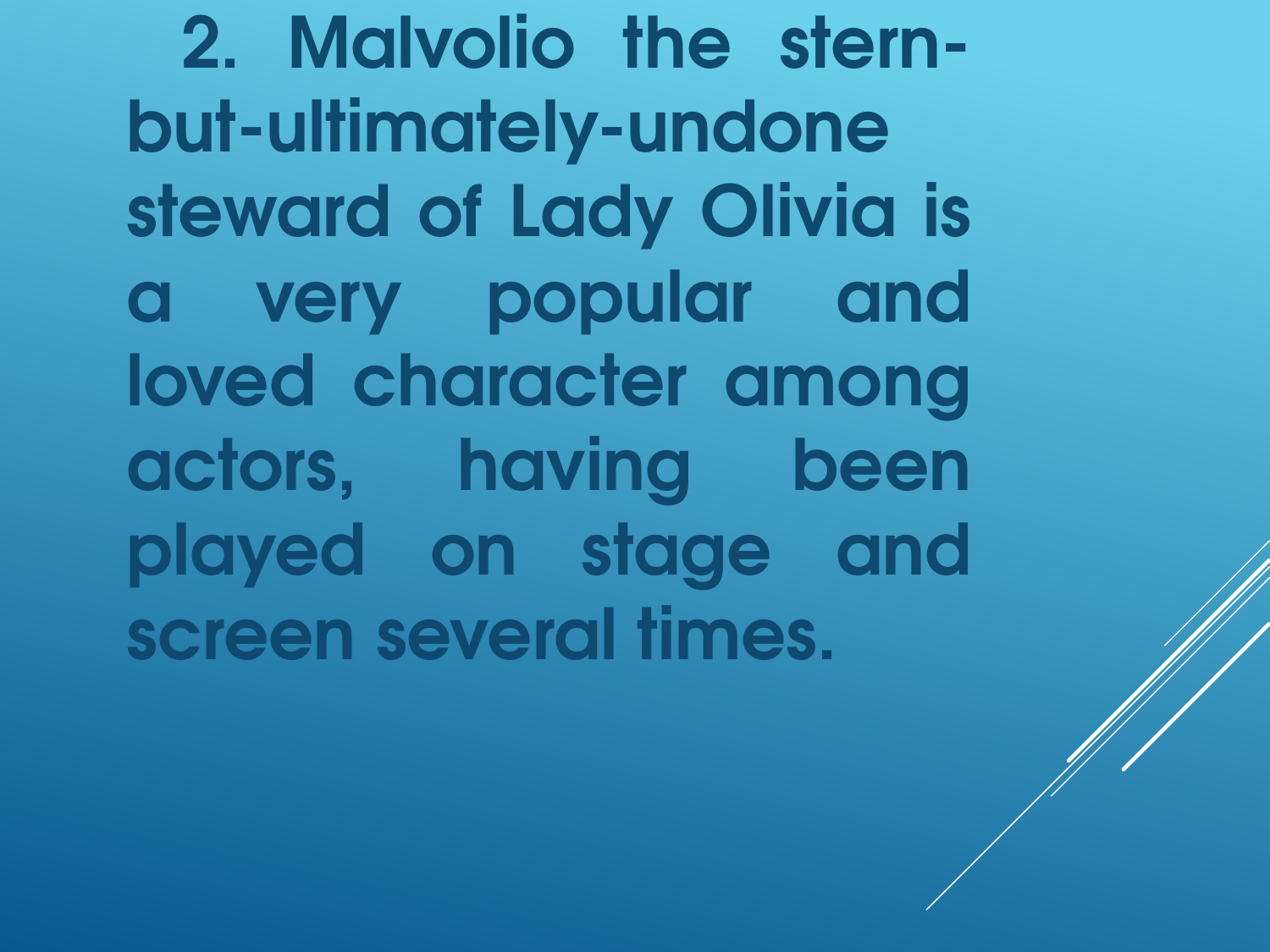

2. Malvolio the stern-but-ultimately-undone steward of Lady Olivia is a very popular and loved character among actors, having been played on stage and screen several times.
#